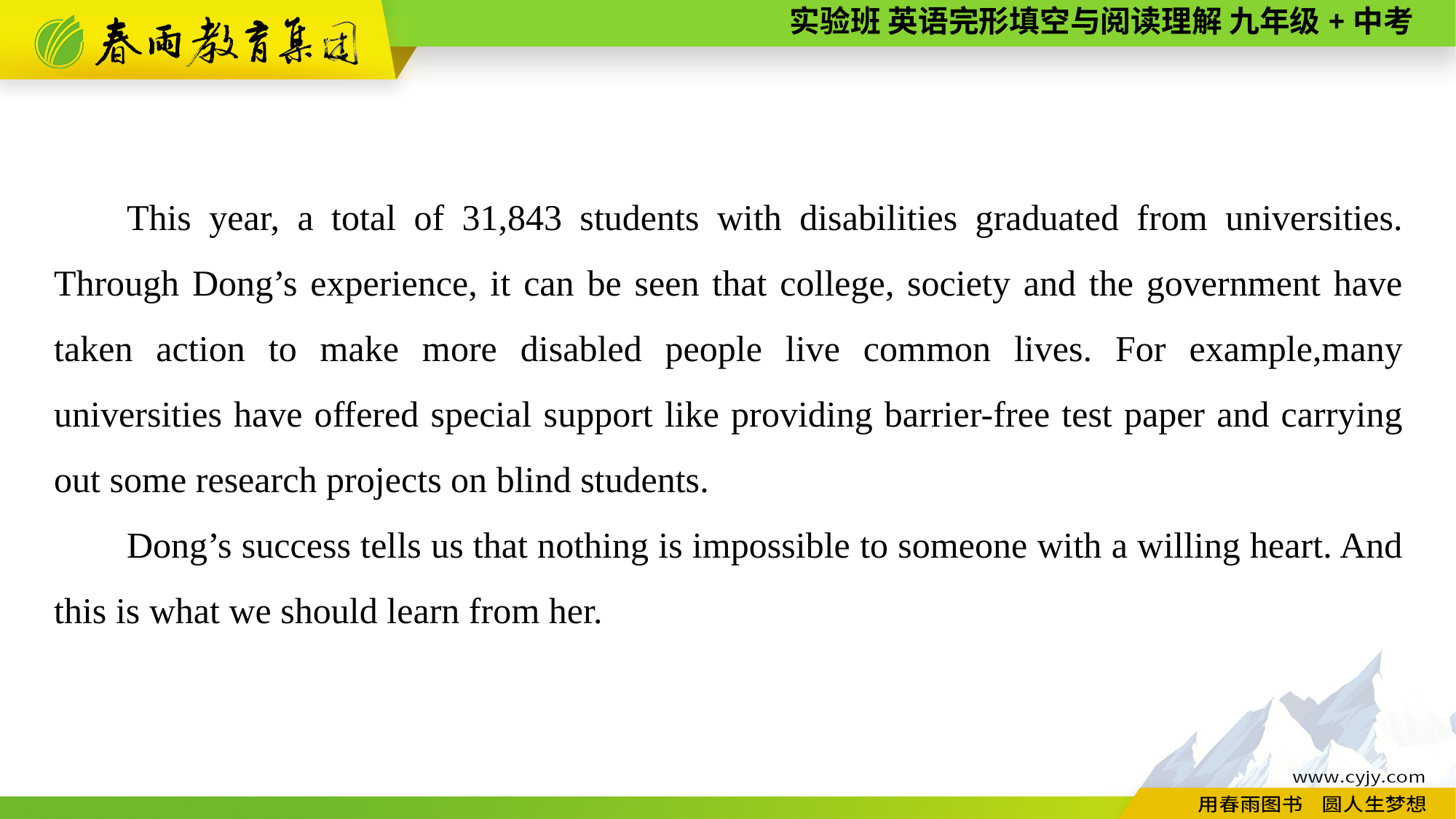

This year, a total of 31,843 students with disabilities graduated from universities. Through Dong’s experience, it can be seen that college, society and the government have taken action to make more disabled people live common lives. For example,many universities have offered special support like providing barrier-free test paper and carrying out some research projects on blind students.
Dong’s success tells us that nothing is impossible to someone with a willing heart. And this is what we should learn from her.